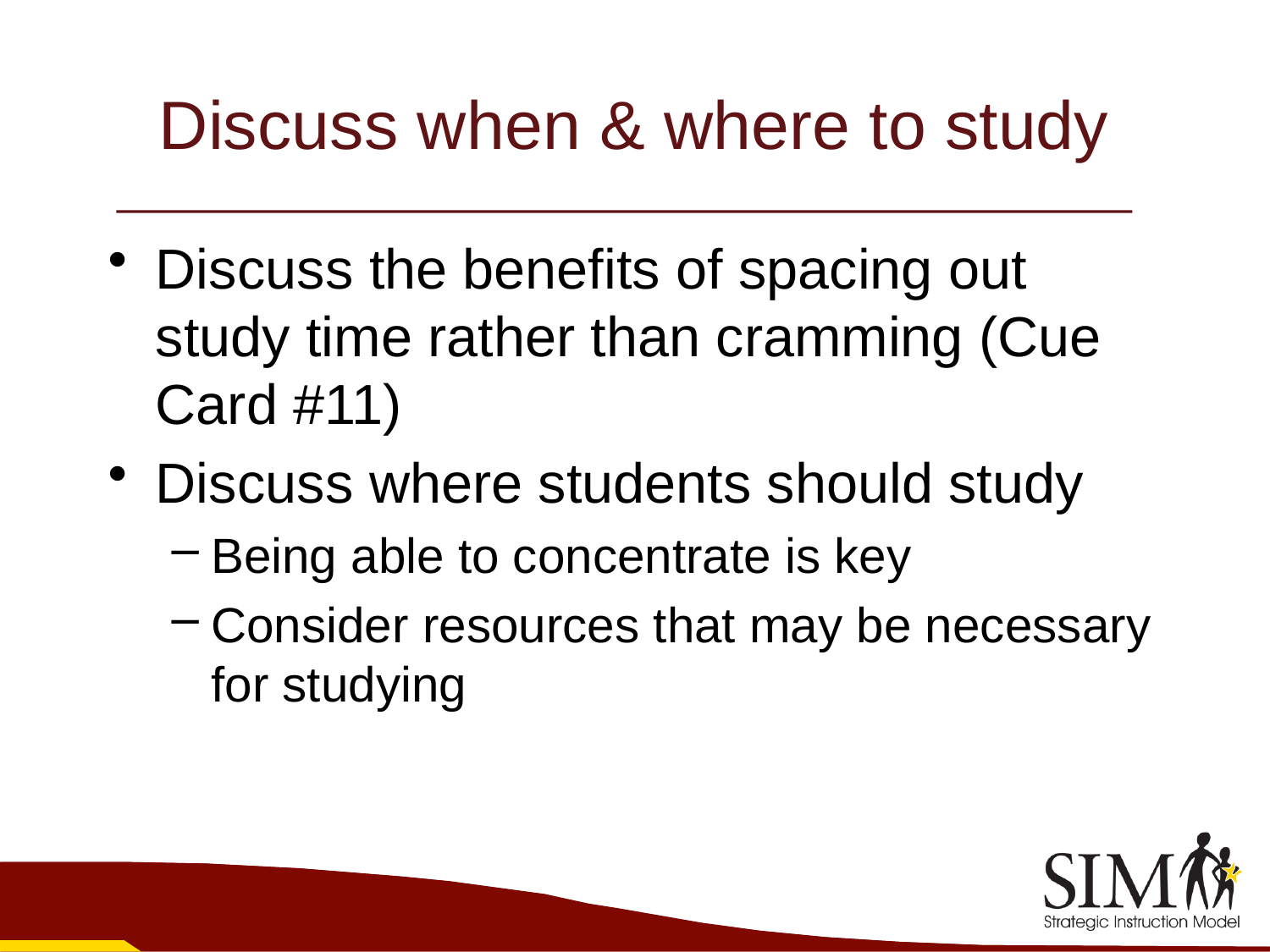

# Discuss when & where to study
Discuss the benefits of spacing out study time rather than cramming (Cue Card #11)
Discuss where students should study
Being able to concentrate is key
Consider resources that may be necessary for studying